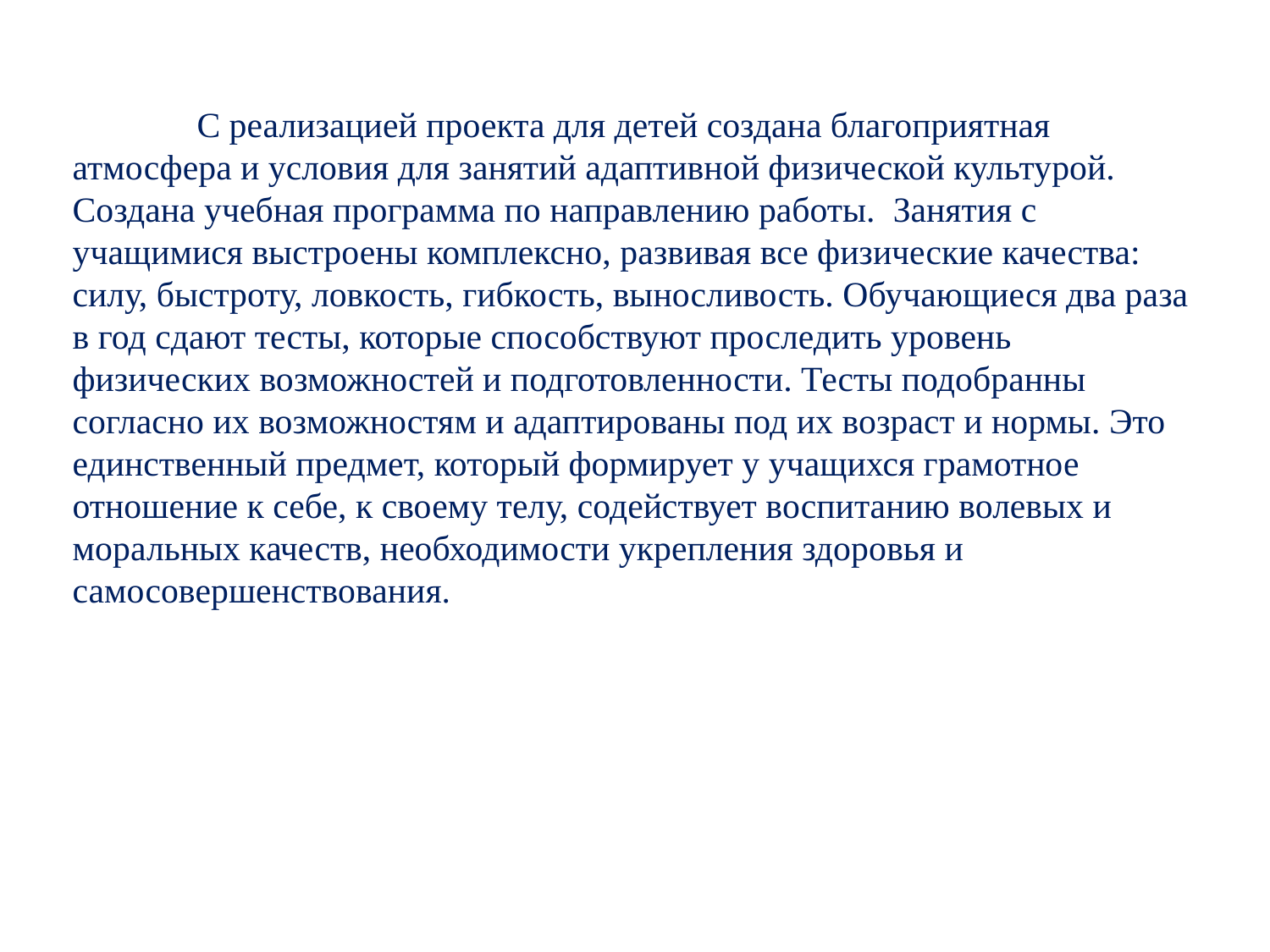

С реализацией проекта для детей создана благоприятная атмосфера и условия для занятий адаптивной физической культурой.
Создана учебная программа по направлению работы.  Занятия с учащимися выстроены комплексно, развивая все физические качества: силу, быстроту, ловкость, гибкость, выносливость. Обучающиеся два раза в год сдают тесты, которые способствуют проследить уровень физических возможностей и подготовленности. Тесты подобранны согласно их возможностям и адаптированы под их возраст и нормы. Это единственный предмет, который формирует у учащихся грамотное отношение к себе, к своему телу, содействует воспитанию волевых и моральных качеств, необходимости укрепления здоровья и самосовершенствования.